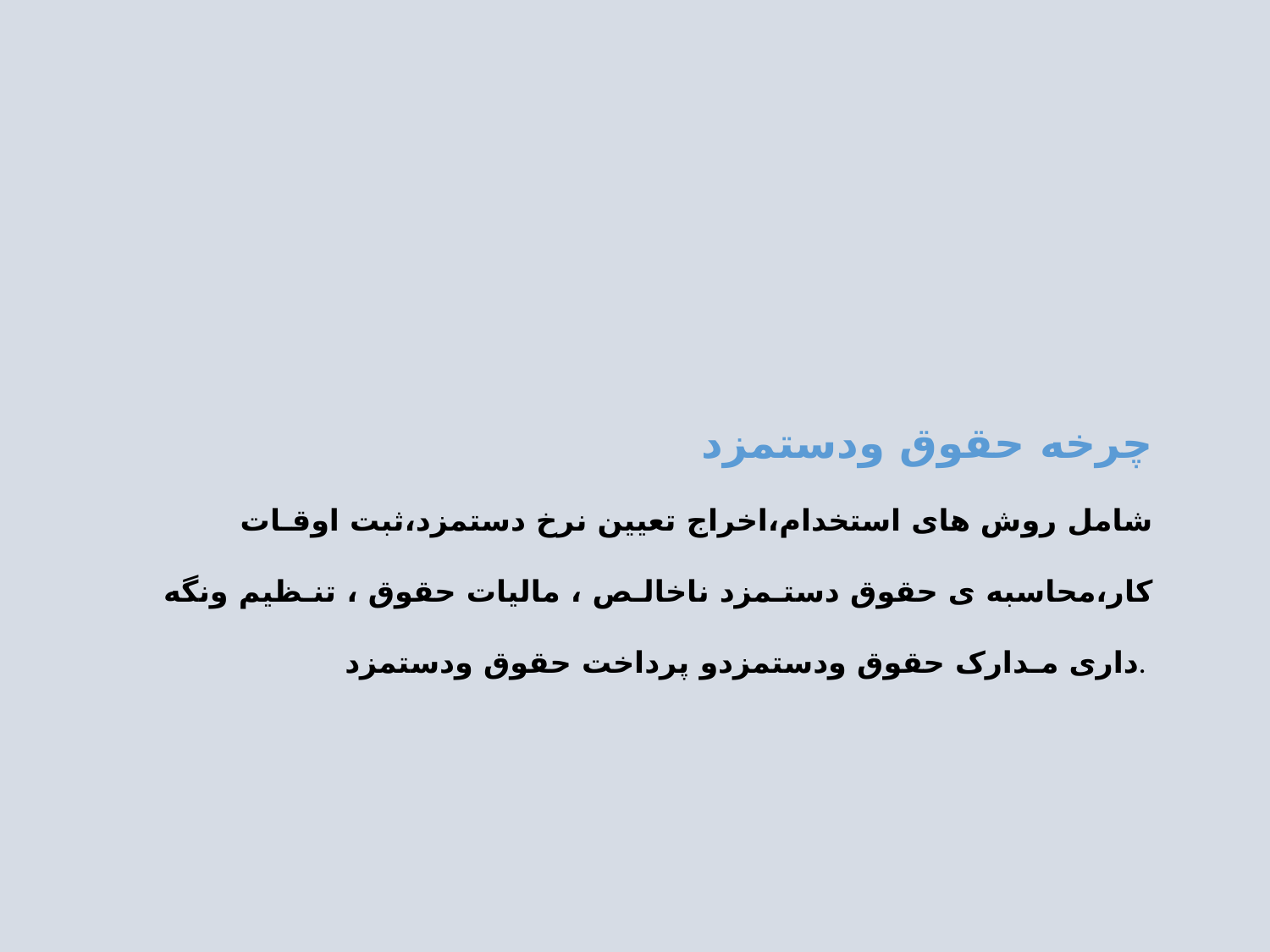

# چرخه حقوق ودستمزد شامل روش های استخدام،اخراج تعیین نرخ دستمزد،ثبت اوقـات کار،محاسبه ی حقوق دستـمزد ناخالـص ، مالیات حقوق ، تنـظیم ونگه داری مـدارک حقوق ودستمزدو پرداخت حقوق ودستمزد.